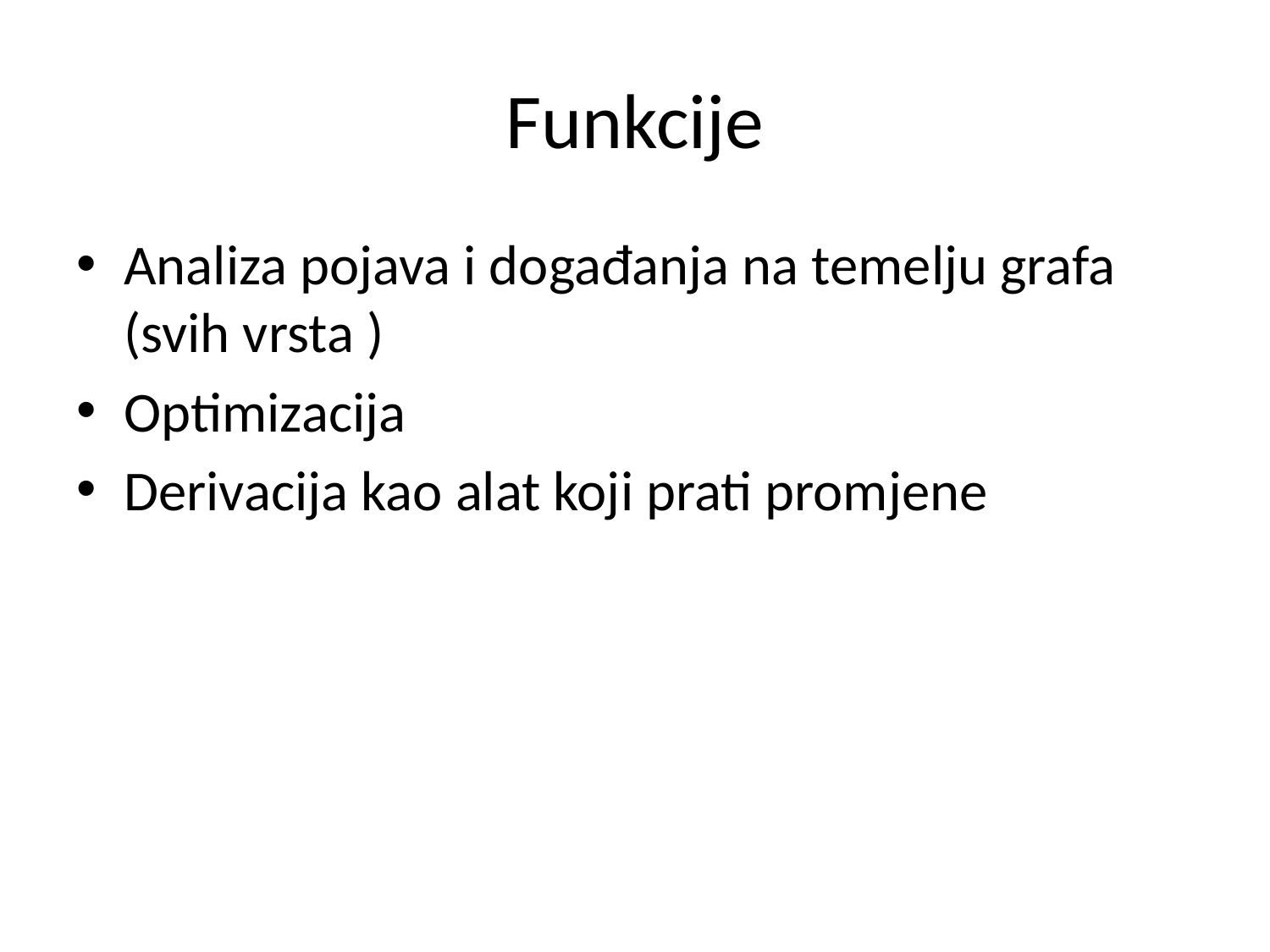

# Funkcije
Analiza pojava i događanja na temelju grafa (svih vrsta )
Optimizacija
Derivacija kao alat koji prati promjene